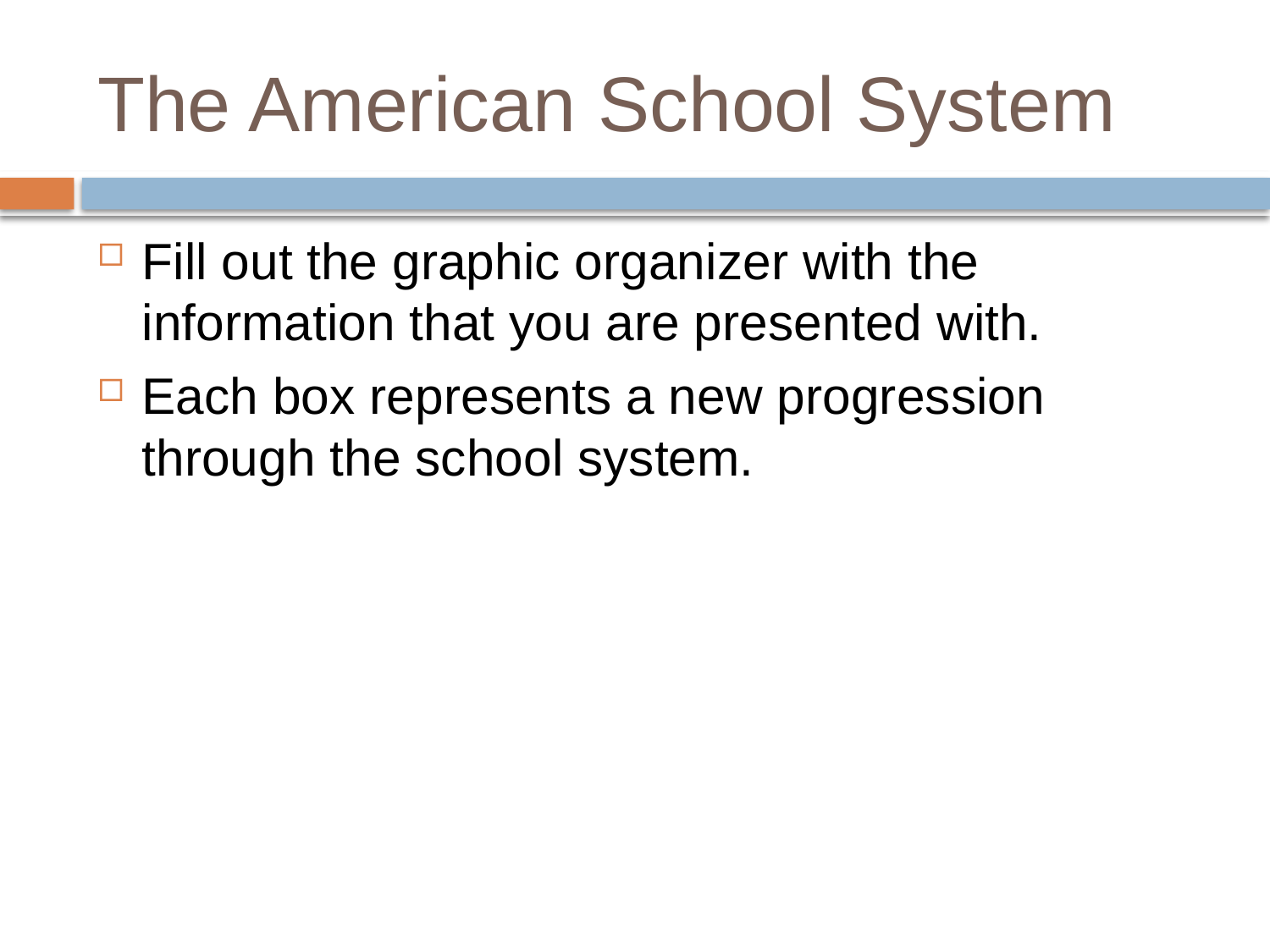

# The American School System
Fill out the graphic organizer with the information that you are presented with.
Each box represents a new progression through the school system.